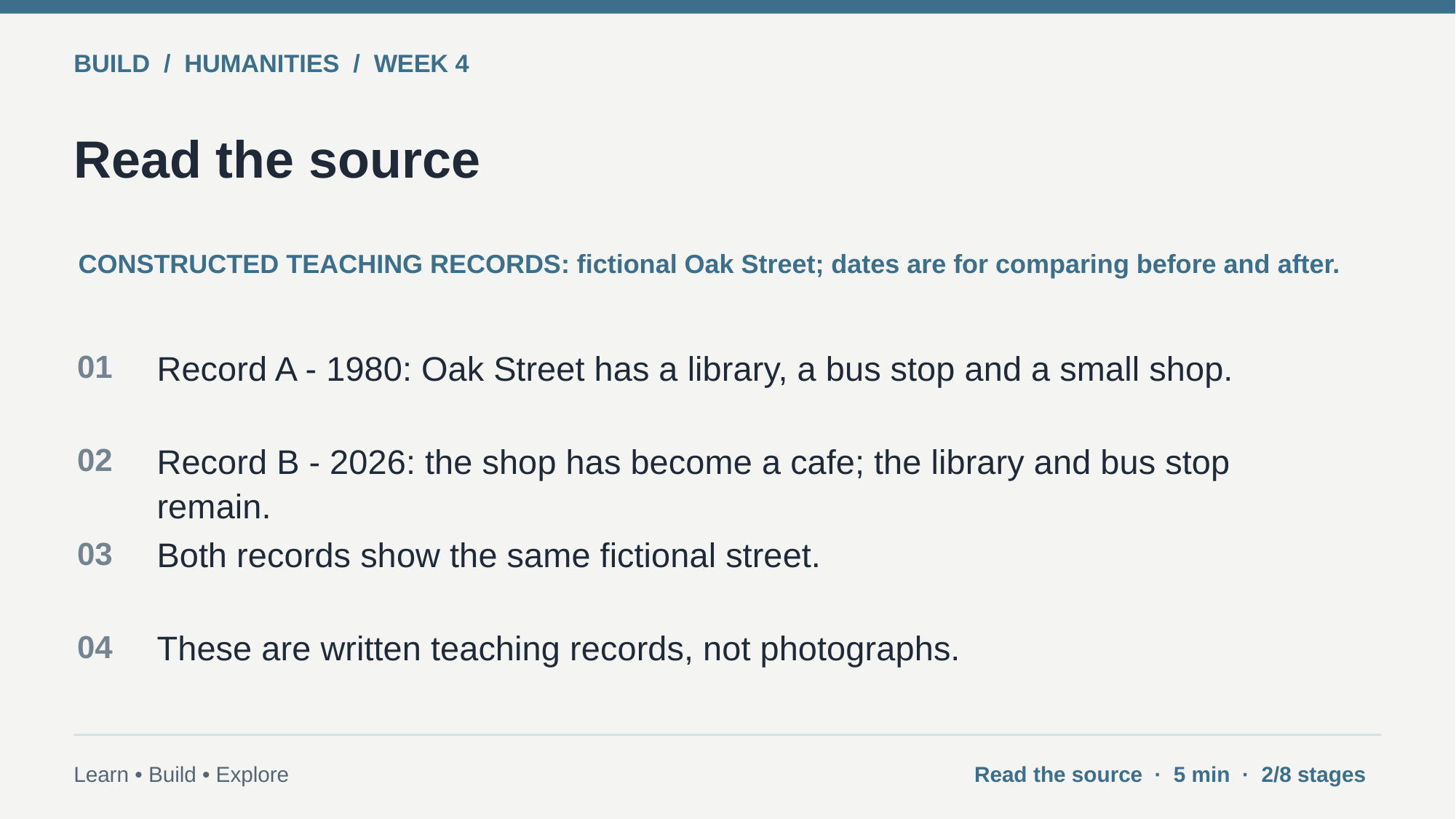

BUILD  /  HUMANITIES  /  WEEK 4
Read the source
CONSTRUCTED TEACHING RECORDS: fictional Oak Street; dates are for comparing before and after.
01
Record A - 1980: Oak Street has a library, a bus stop and a small shop.
02
Record B - 2026: the shop has become a cafe; the library and bus stop remain.
03
Both records show the same fictional street.
04
These are written teaching records, not photographs.

Learn • Build • Explore
Read the source  ·  5 min  ·  2/8 stages